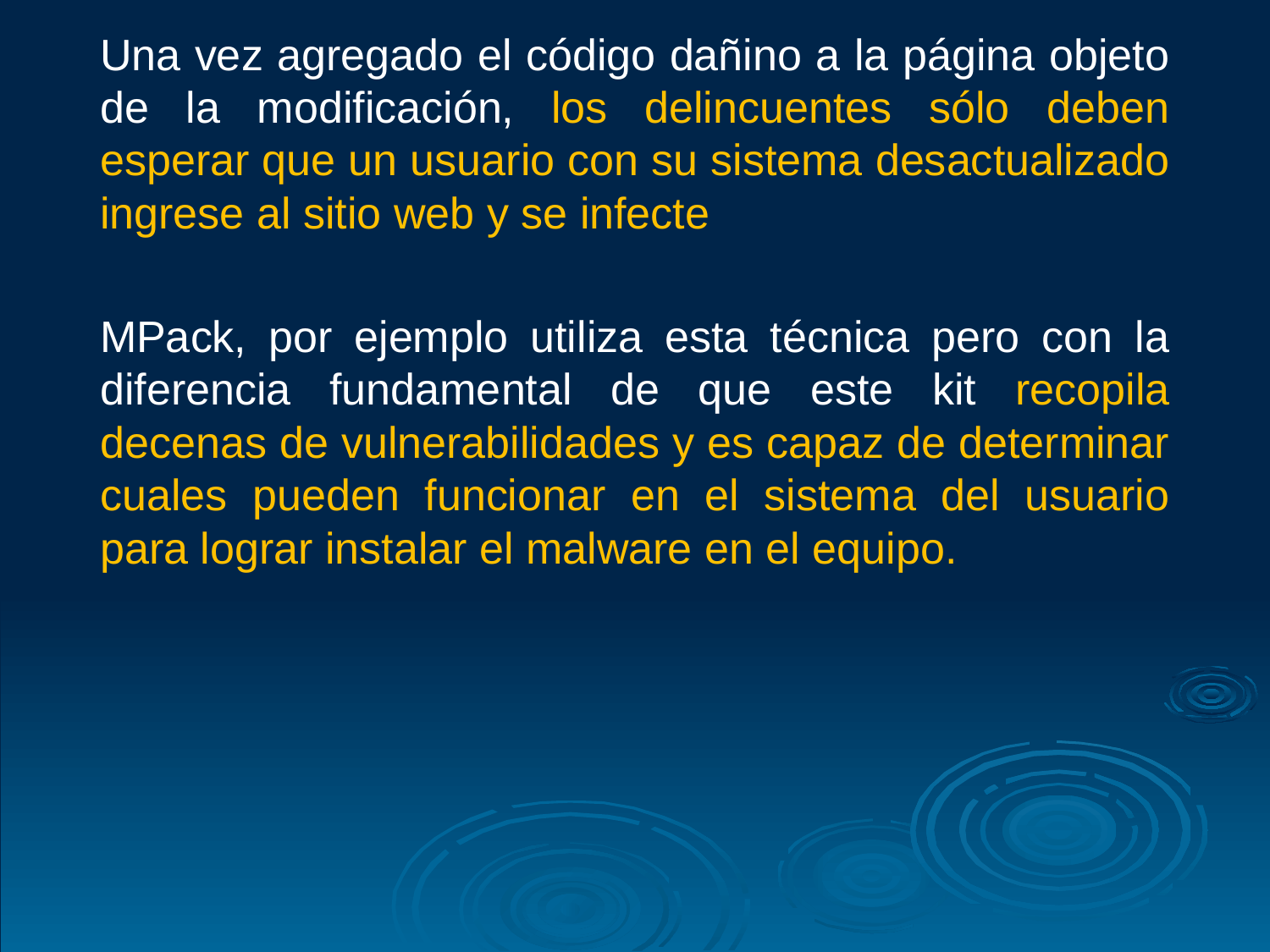

Una vez agregado el código dañino a la página objeto de la modificación, los delincuentes sólo deben esperar que un usuario con su sistema desactualizado ingrese al sitio web y se infecte

	MPack, por ejemplo utiliza esta técnica pero con la diferencia fundamental de que este kit recopila decenas de vulnerabilidades y es capaz de determinar cuales pueden funcionar en el sistema del usuario para lograr instalar el malware en el equipo.